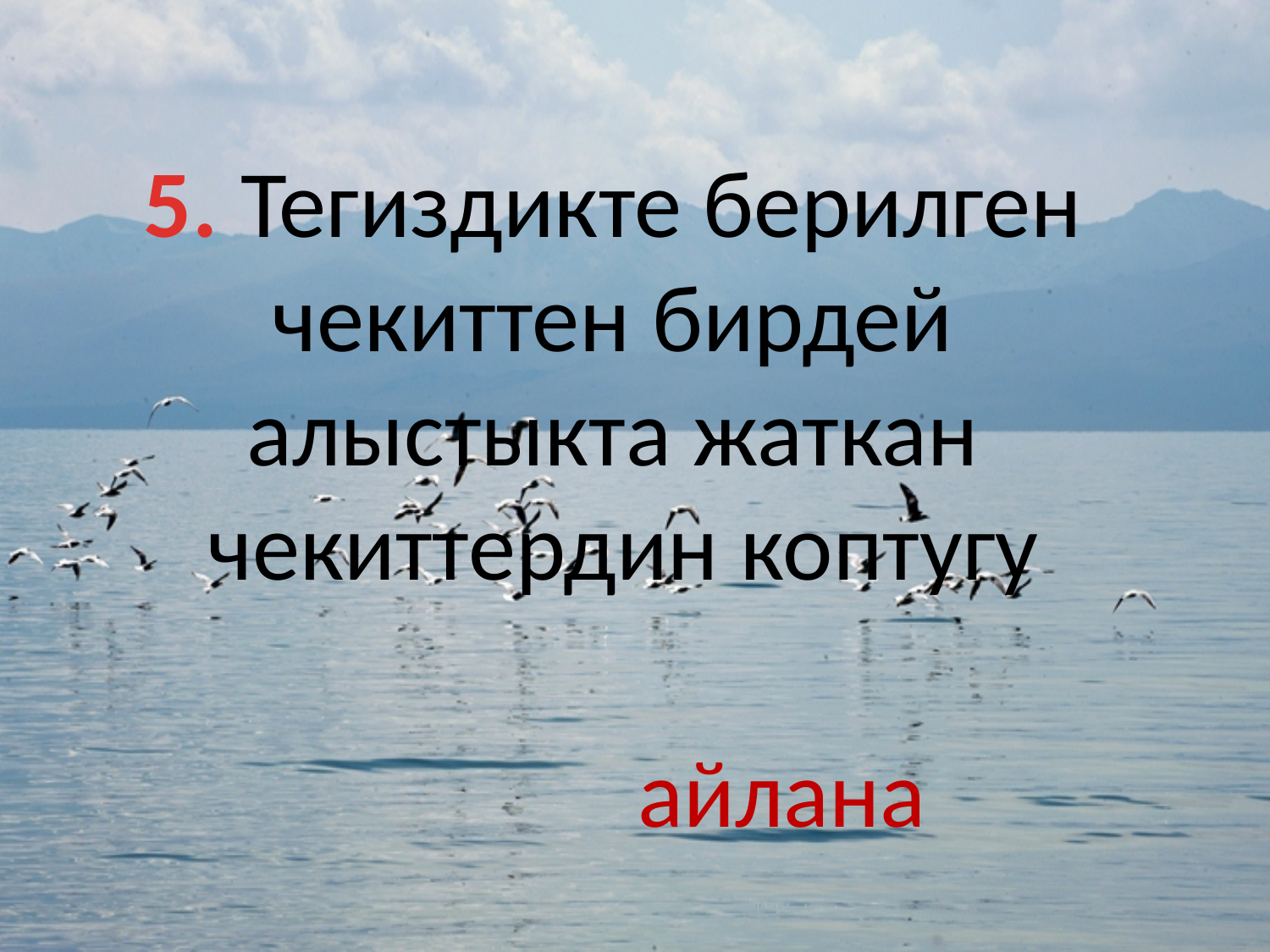

5. Тегиздикте берилген
чекиттен бирдей
алыстыкта жаткан
чекиттердин коптугу
айлана